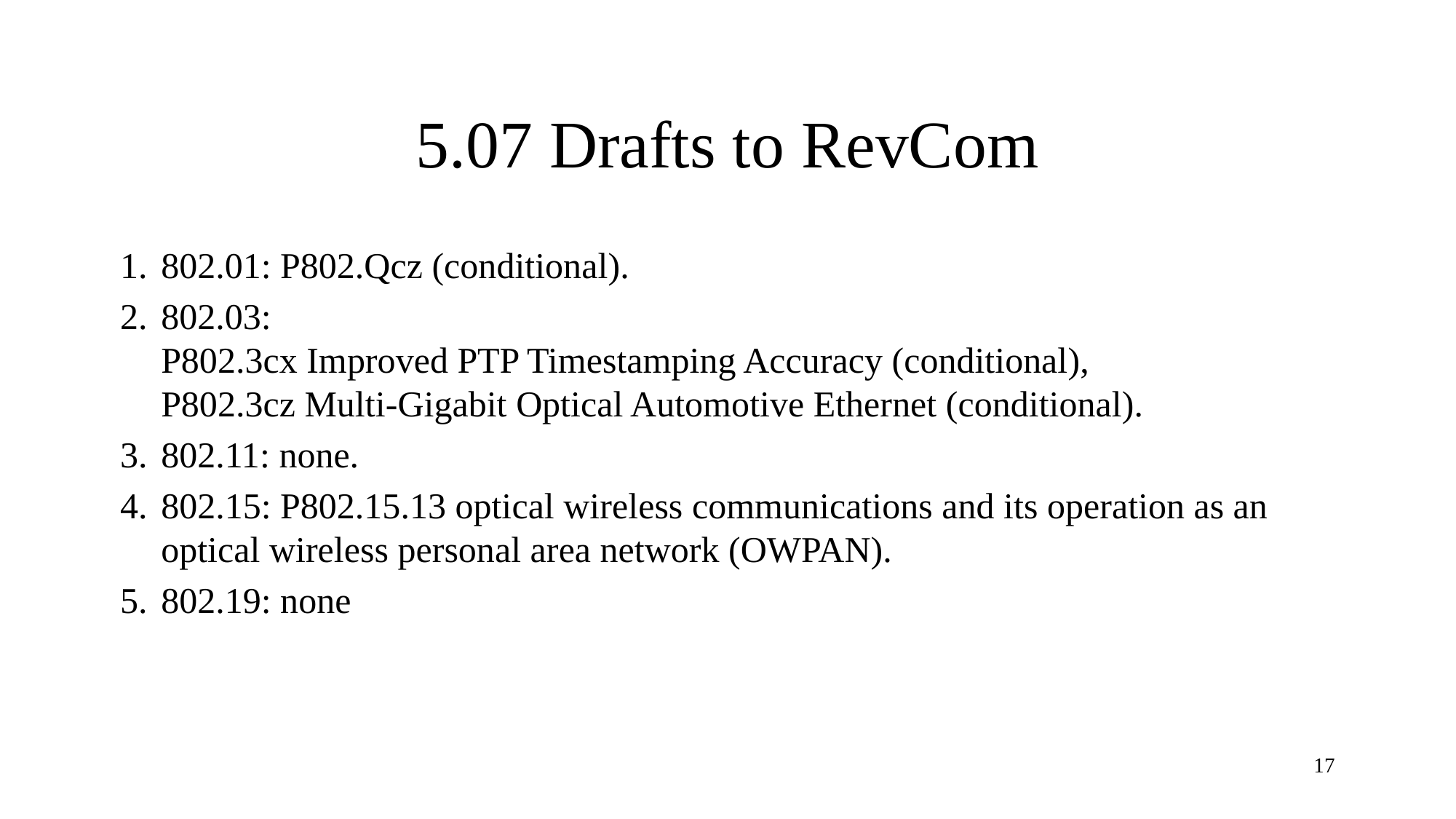

# 5.07 Drafts to RevCom
802.01: P802.Qcz (conditional).
802.03:
P802.3cx Improved PTP Timestamping Accuracy (conditional),
P802.3cz Multi-Gigabit Optical Automotive Ethernet (conditional).
802.11: none.
802.15: P802.15.13 optical wireless communications and its operation as an optical wireless personal area network (OWPAN).
802.19: none
17